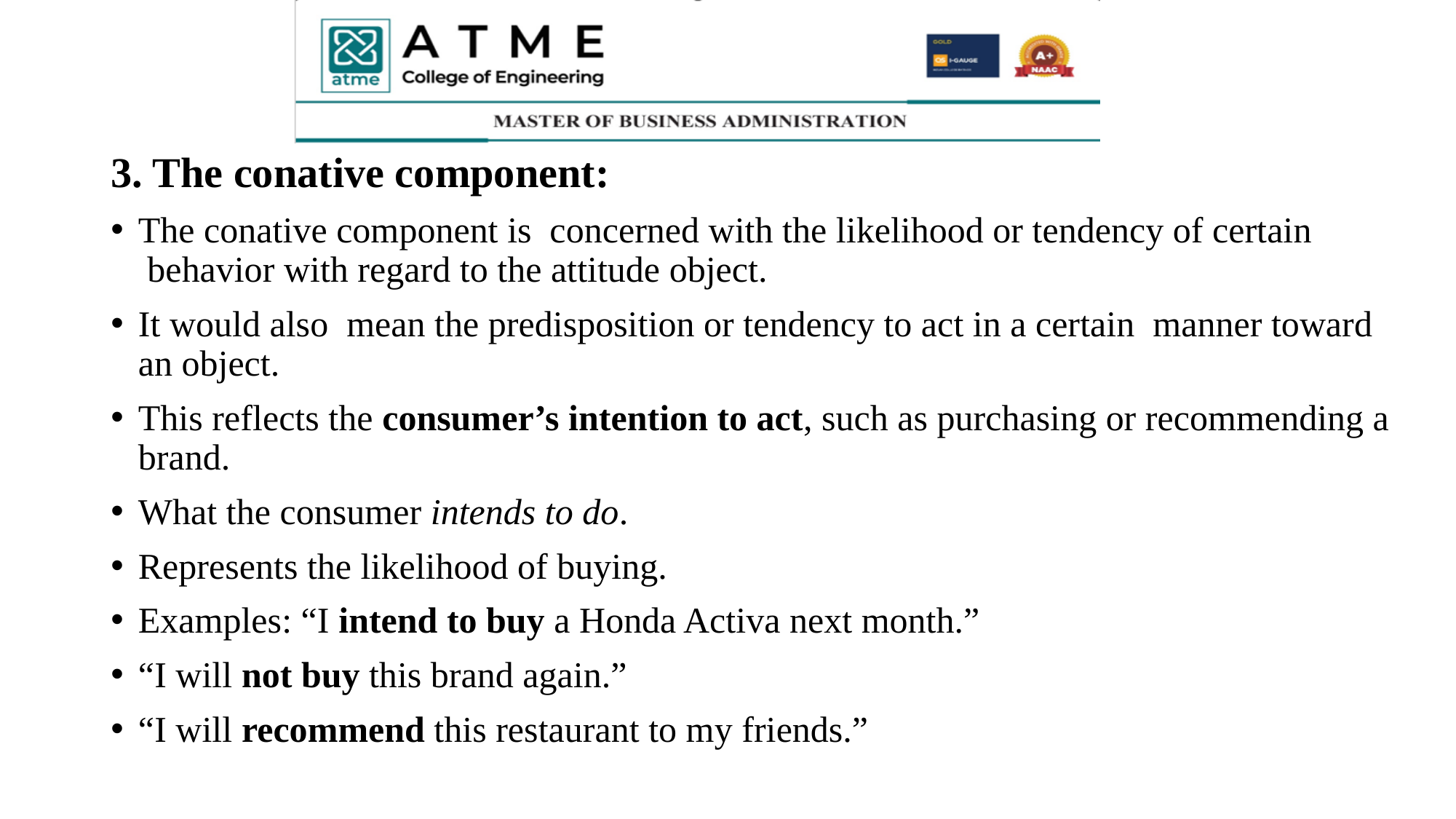

#
3. The conative component:
The conative component is  concerned with the likelihood or tendency of certain  behavior with regard to the attitude object.
It would also  mean the predisposition or tendency to act in a certain  manner toward an object.
This reflects the consumer’s intention to act, such as purchasing or recommending a brand.
What the consumer intends to do.
Represents the likelihood of buying.
Examples: “I intend to buy a Honda Activa next month.”
“I will not buy this brand again.”
“I will recommend this restaurant to my friends.”